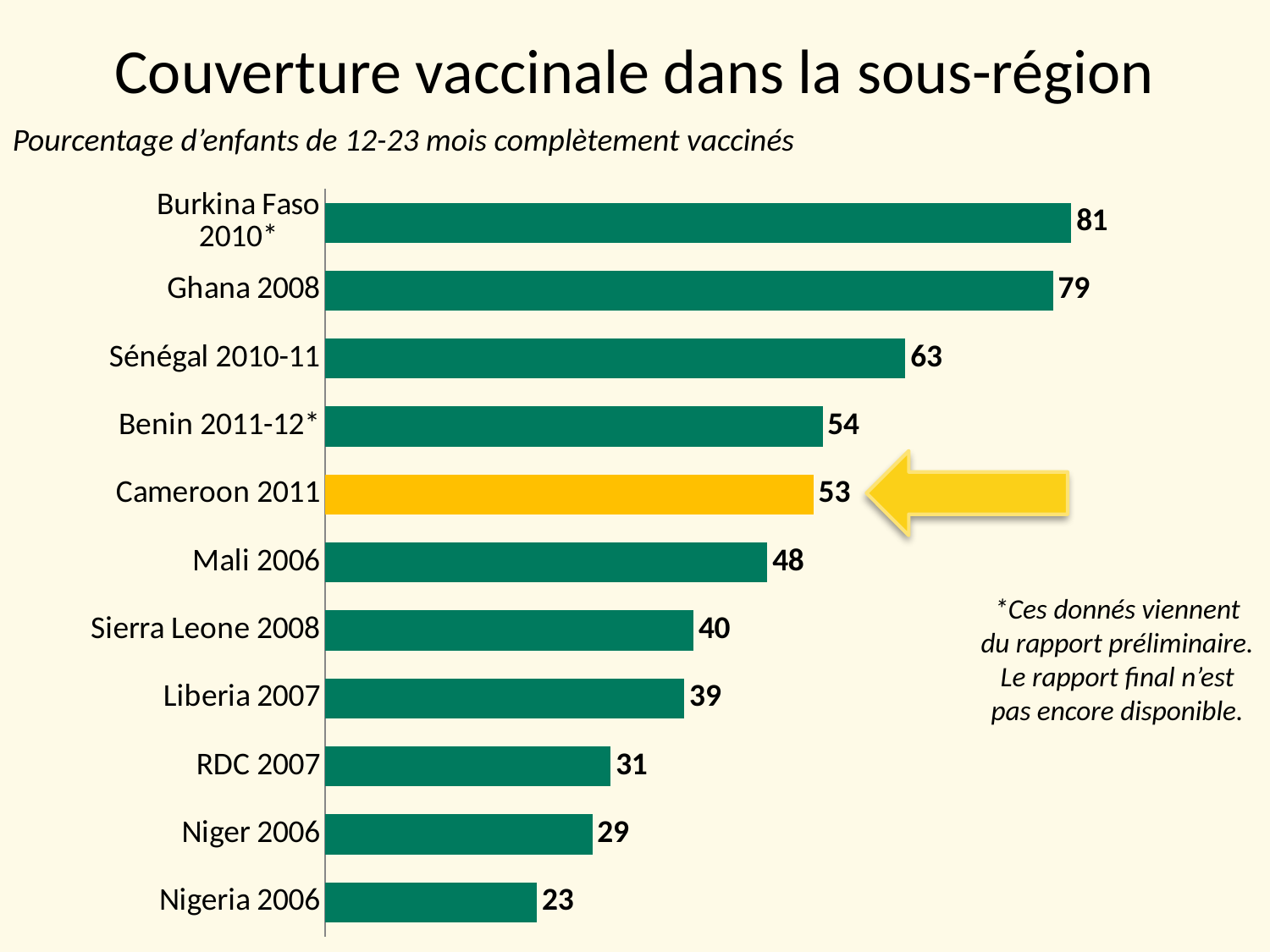

# Couverture vaccinale dans la sous-région
Pourcentage d’enfants de 12-23 mois complètement vaccinés

### Chart

| Category | Column1 |
|---|---|
| Nigeria 2006 | 23.0 |
| Niger 2006 | 29.0 |
| RDC 2007 | 31.0 |
| Liberia 2007 | 39.0 |
| Sierra Leone 2008 | 40.0 |
| Mali 2006 | 48.0 |
| Cameroon 2011 | 53.0 |
| Benin 2011-12* | 54.0 |
| Sénégal 2010-11 | 63.0 |
| Ghana 2008 | 79.0 |
| Burkina Faso 2010* | 81.0 |
*Ces donnés viennent du rapport préliminaire. Le rapport final n’est pas encore disponible.